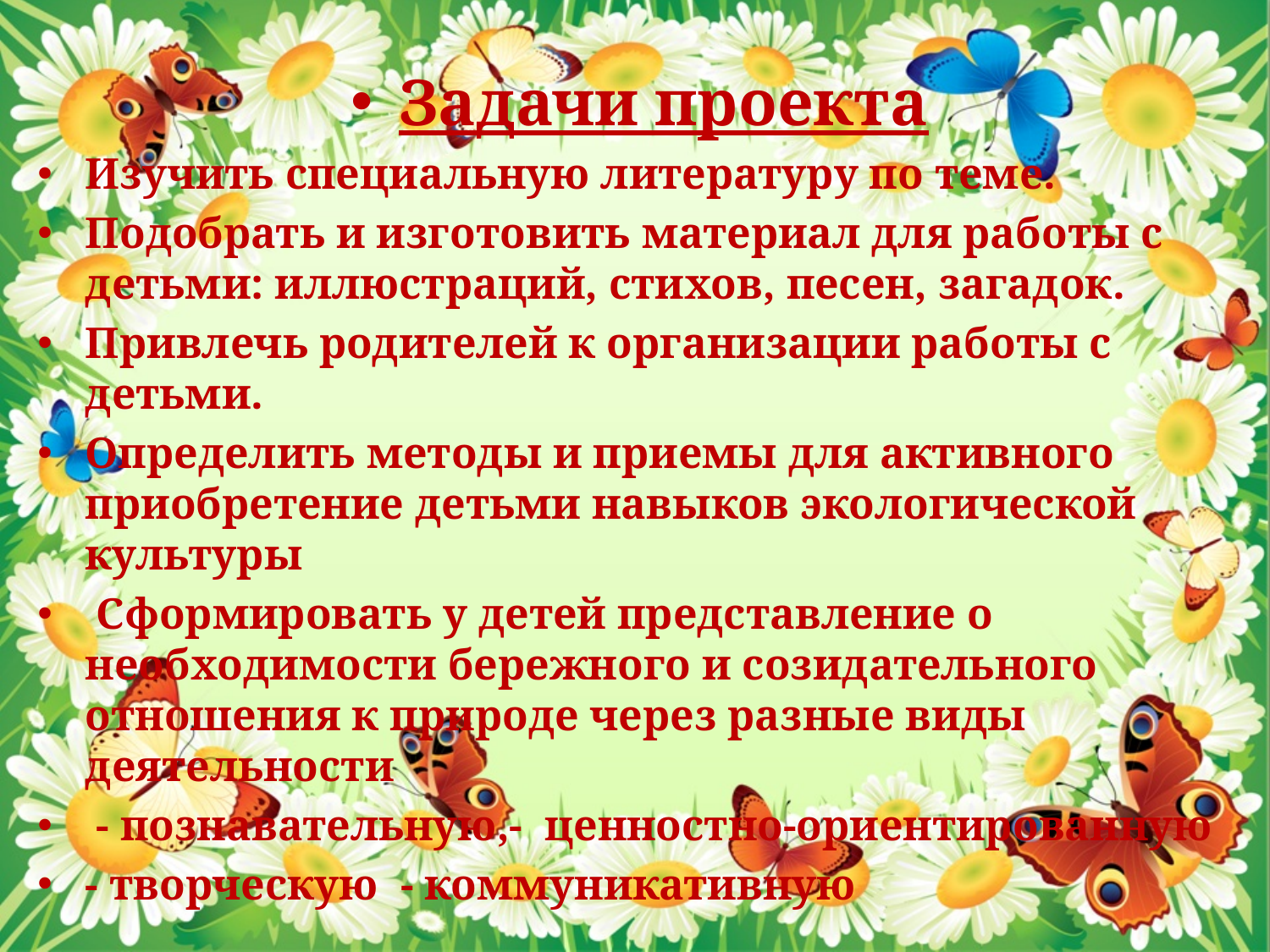

Задачи проекта
Изучить специальную литературу по теме.
Подобрать и изготовить материал для работы с детьми: иллюстраций, стихов, песен, загадок.
Привлечь родителей к организации работы с детьми.
Определить методы и приемы для активного приобретение детьми навыков экологической культуры
 Сформировать у детей представление о необходимости бережного и созидательного отношения к природе через разные виды деятельности
 - познавательную,-  ценностно-ориентированную
- творческую  - коммуникативную